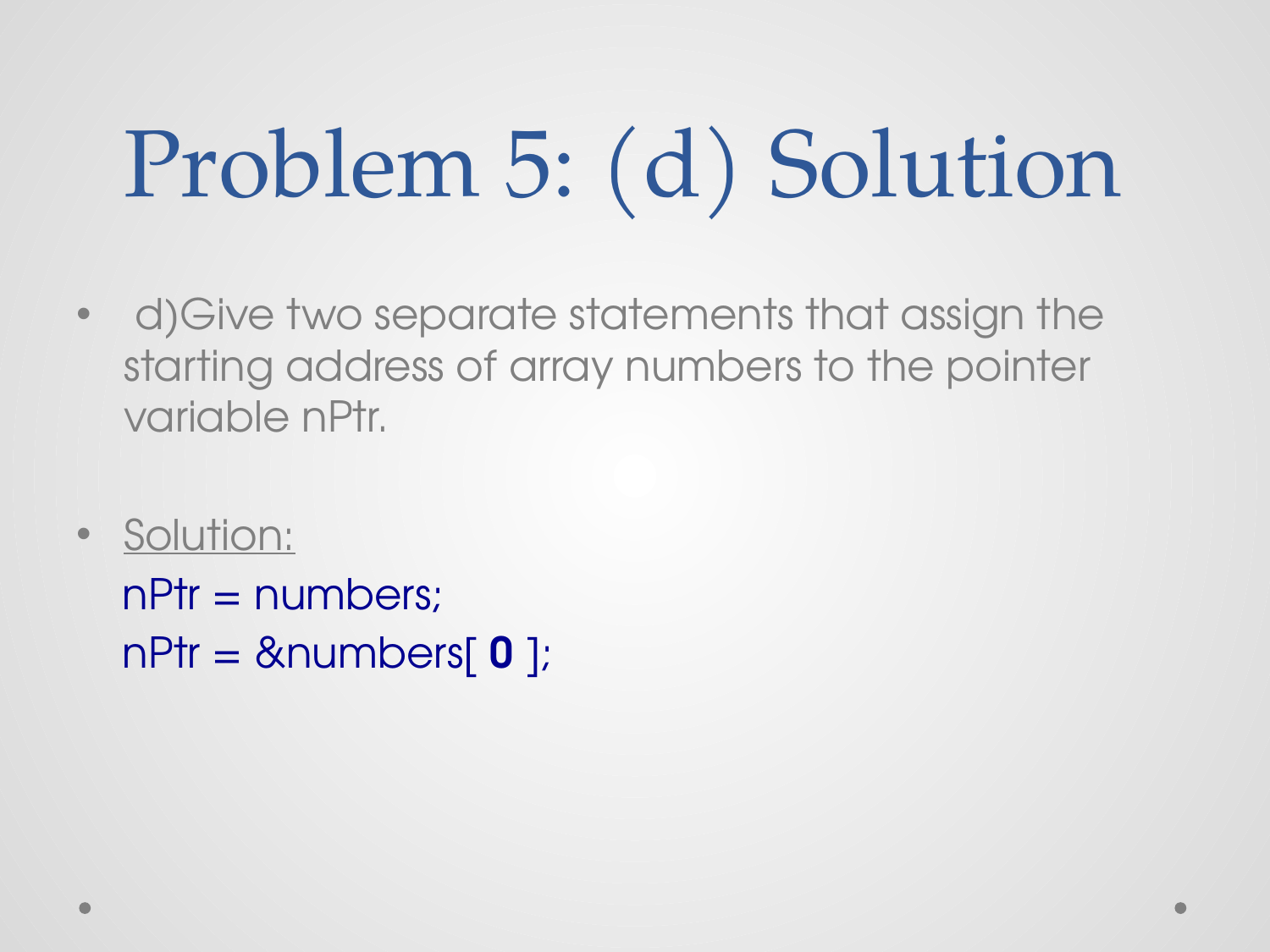

# Problem 5: (d) Solution

 d)Give two separate statements that assign the starting address of array numbers to the pointer variable nPtr.

Solution:
    nPtr = numbers;
    nPtr = &numbers[ 0 ];